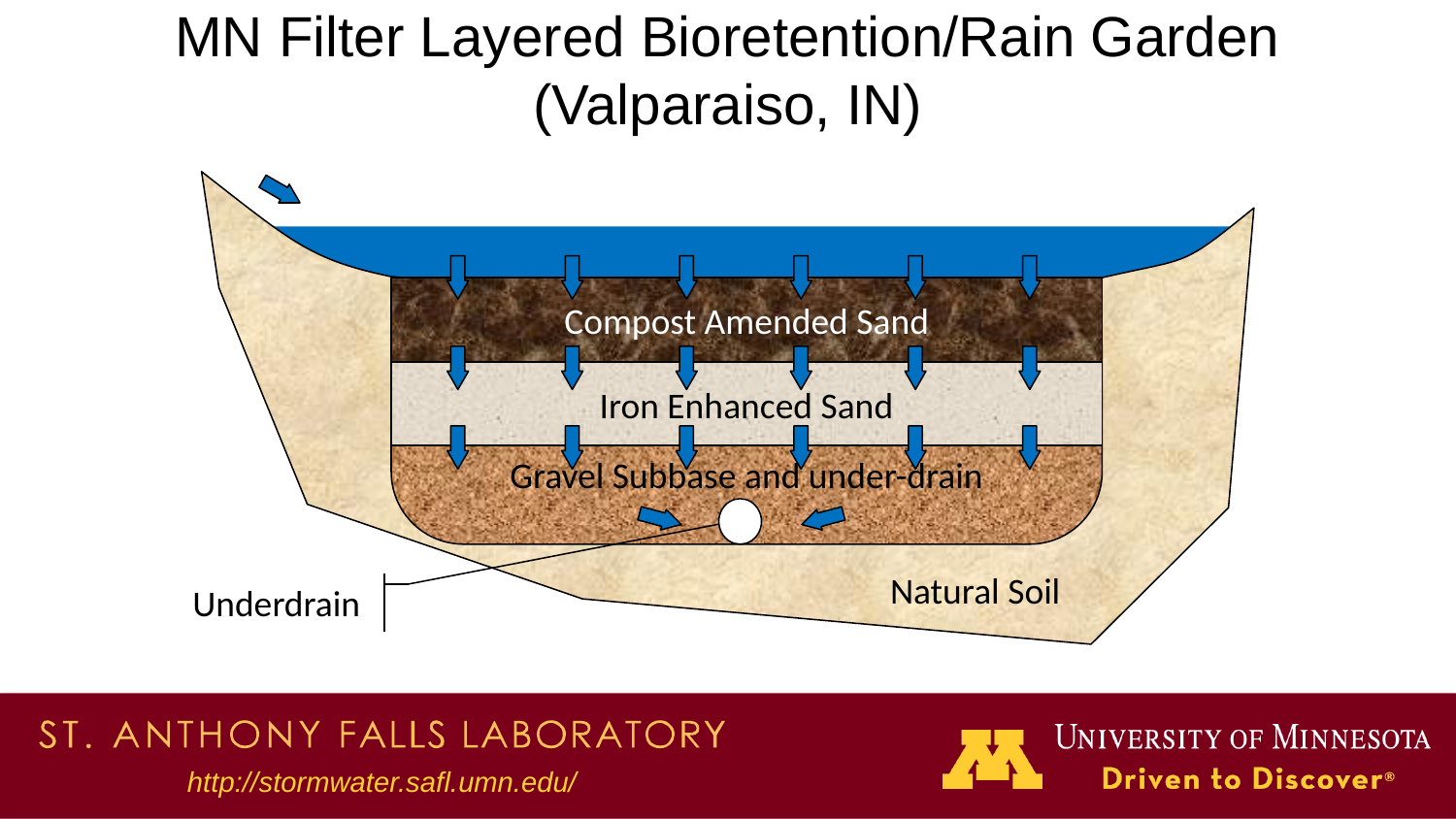

# MN Filter Layered Bioretention/Rain Garden (Valparaiso, IN)

Gravel Subbase and under-drain

Compost Amended Sand

Iron Enhanced Sand

Natural Soil
Underdrain